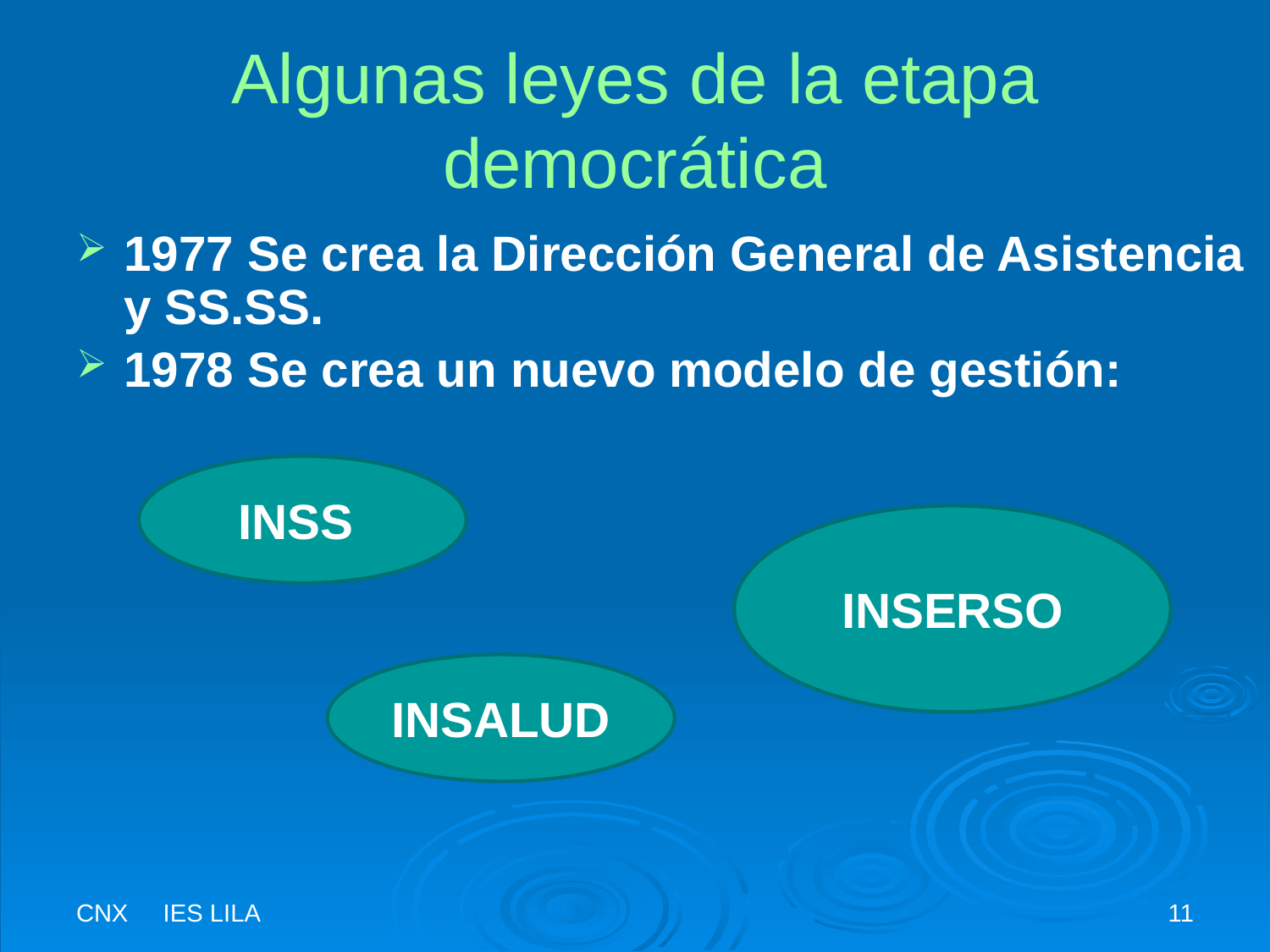

# Algunas leyes de la etapa democrática
1977 Se crea la Dirección General de Asistencia y SS.SS.
1978 Se crea un nuevo modelo de gestión:

INSS
INSERSO
INSALUD
CNX     IES LILA
11